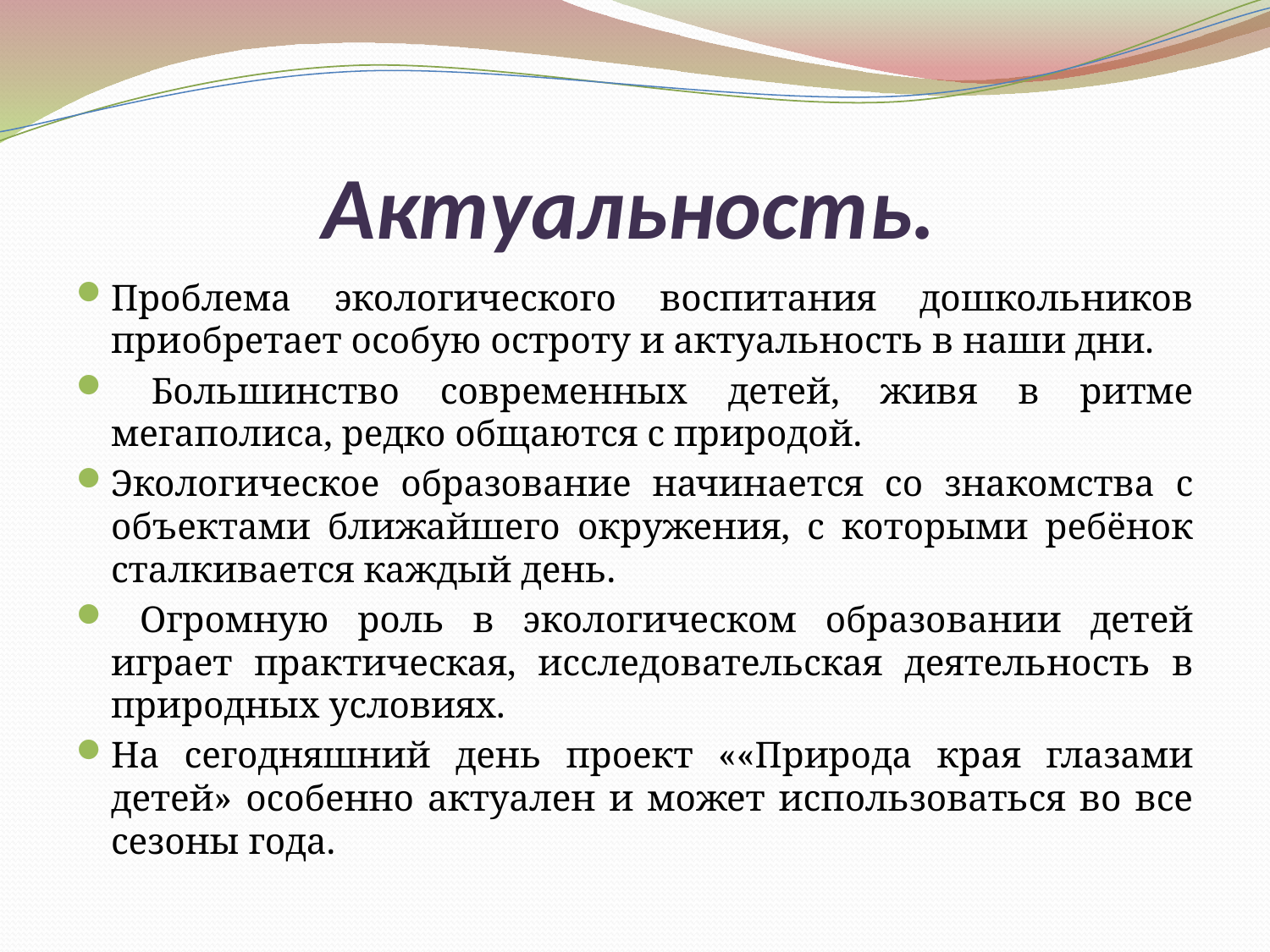

# Актуальность.
Проблема экологического воспитания дошкольников приобретает особую остроту и актуальность в наши дни.
 Большинство современных детей, живя в ритме мегаполиса, редко общаются с природой.
Экологическое образование начинается со знакомства с объектами ближайшего окружения, с которыми ребёнок сталкивается каждый день.
 Огромную роль в экологическом образовании детей играет практическая, исследовательская деятельность в природных условиях.
На сегодняшний день проект ««Природа края глазами детей» особенно актуален и может использоваться во все сезоны года.